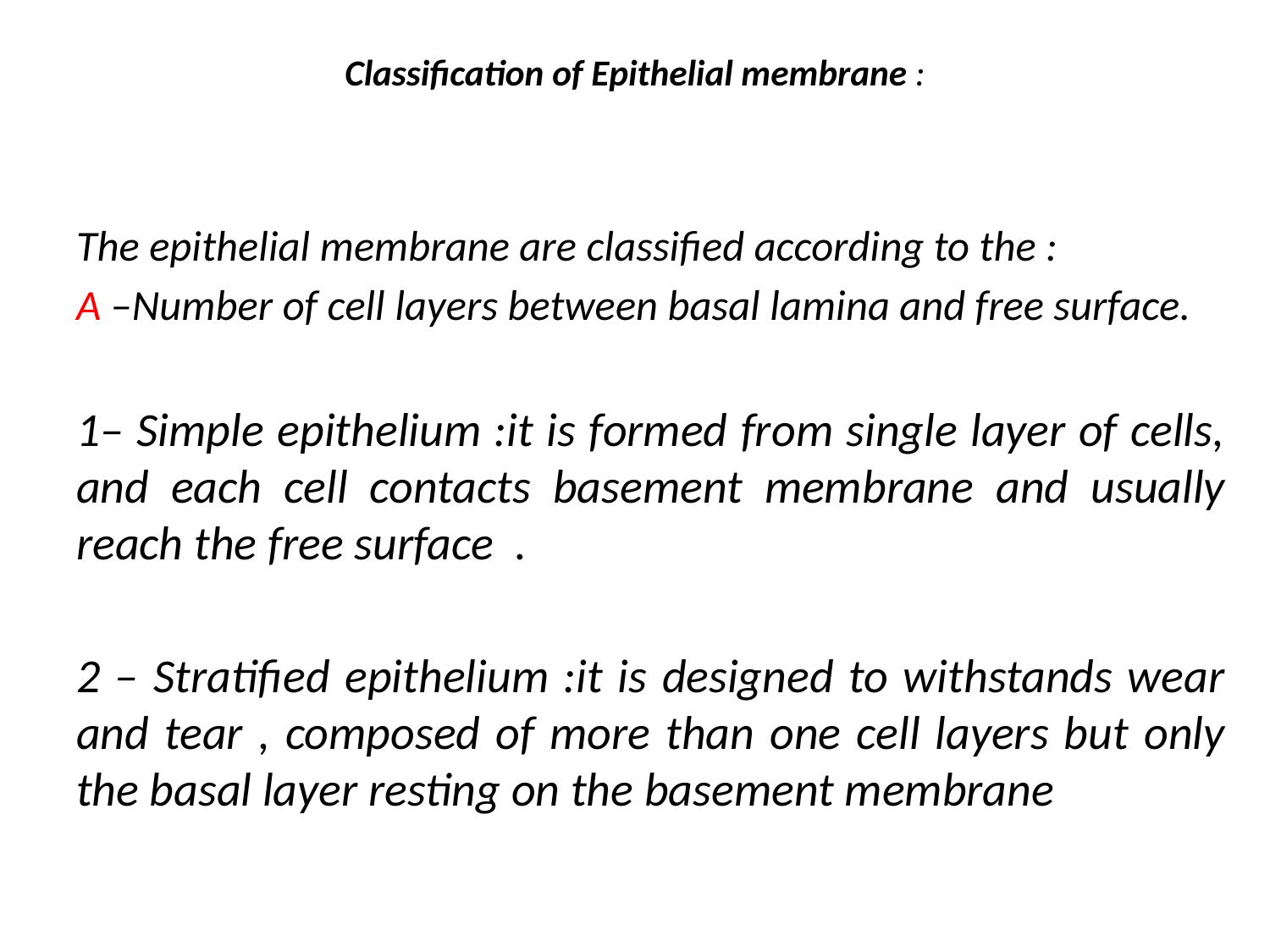

# Classification of Epithelial membrane :
The epithelial membrane are classified according to the :
A –Number of cell layers between basal lamina and free surface.

1– Simple epithelium :it is formed from single layer of cells, and each cell contacts basement membrane and usually reach the free surface  .

2 – Stratified epithelium :it is designed to withstands wear and tear , composed of more than one cell layers but only the basal layer resting on the basement membrane